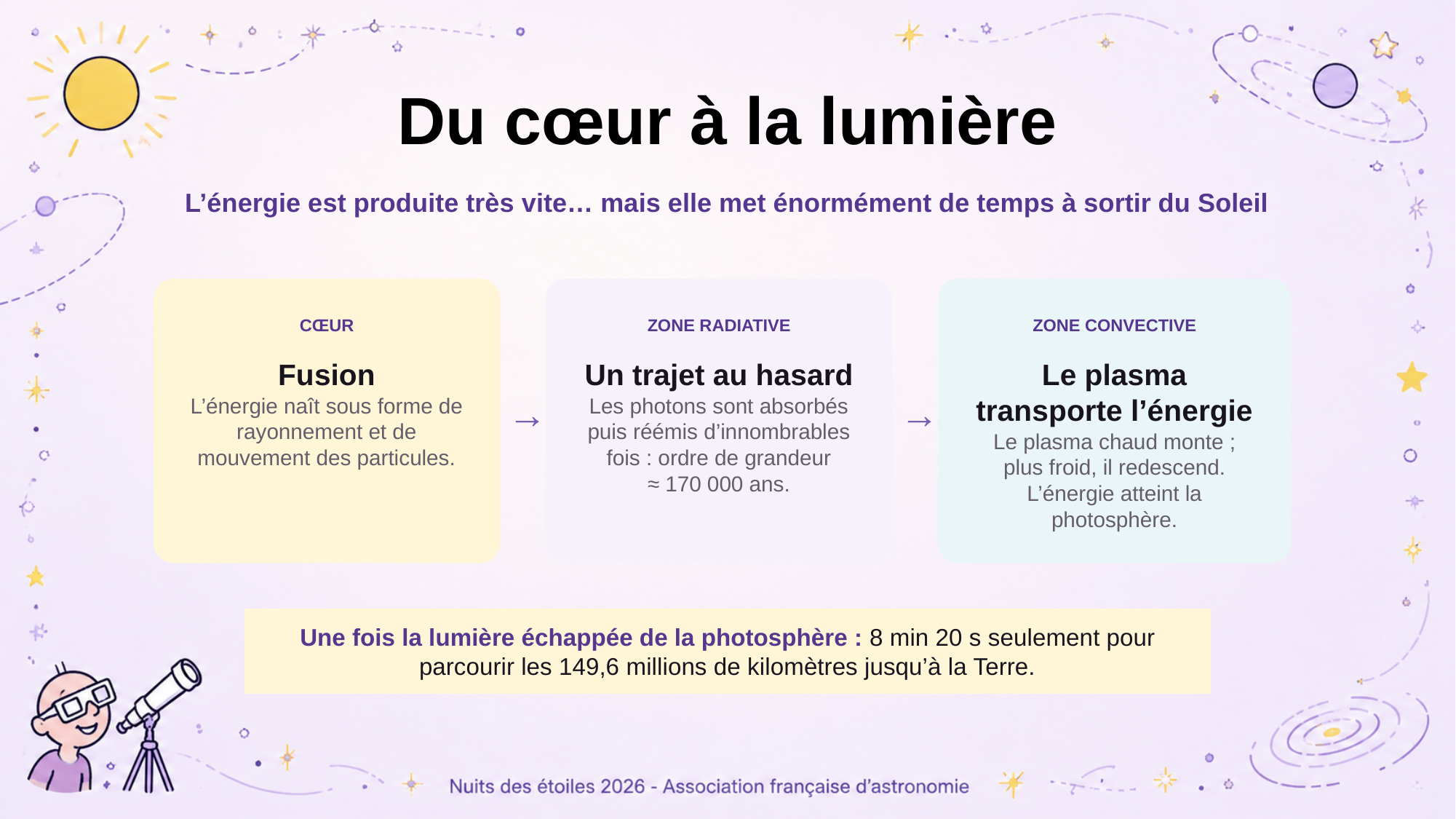

# Du cœur à la lumière
L’énergie est produite très vite… mais elle met énormément de temps à sortir du Soleil
CŒUR

Fusion
L’énergie naît sous forme de rayonnement et de mouvement des particules.
ZONE RADIATIVE

Un trajet au hasard
Les photons sont absorbés puis réémis d’innombrables fois : ordre de grandeur ≈ 170 000 ans.
ZONE CONVECTIVE

Le plasma transporte l’énergie
Le plasma chaud monte ; plus froid, il redescend. L’énergie atteint la photosphère.
→
→
Une fois la lumière échappée de la photosphère : 8 min 20 s seulement pour parcourir les 149,6 millions de kilomètres jusqu’à la Terre.